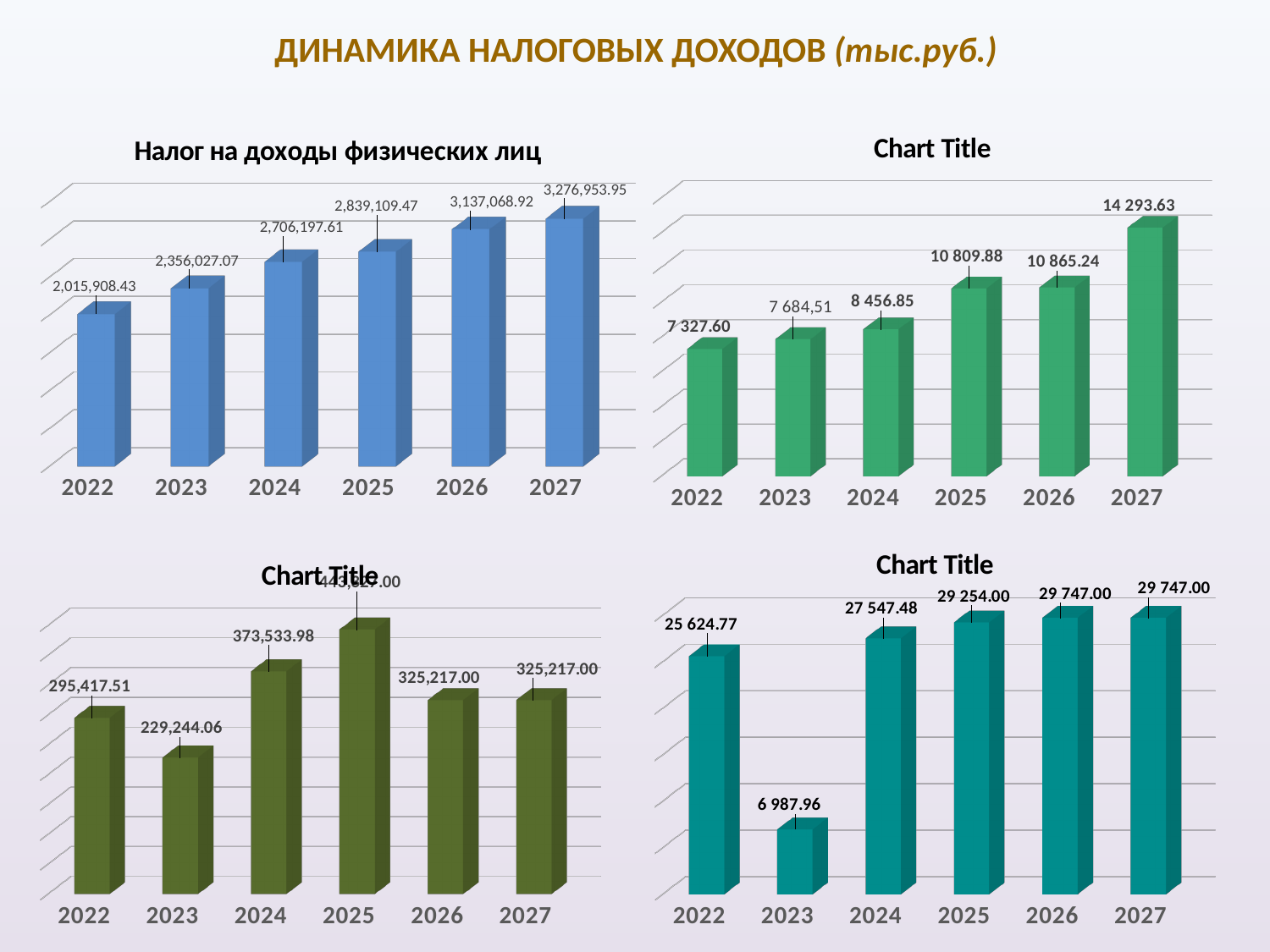

# ДИНАМИКА НАЛОГОВЫХ ДОХОДОВ (тыс.руб.)

[unsupported chart]

[unsupported chart]

[unsupported chart]

[unsupported chart]